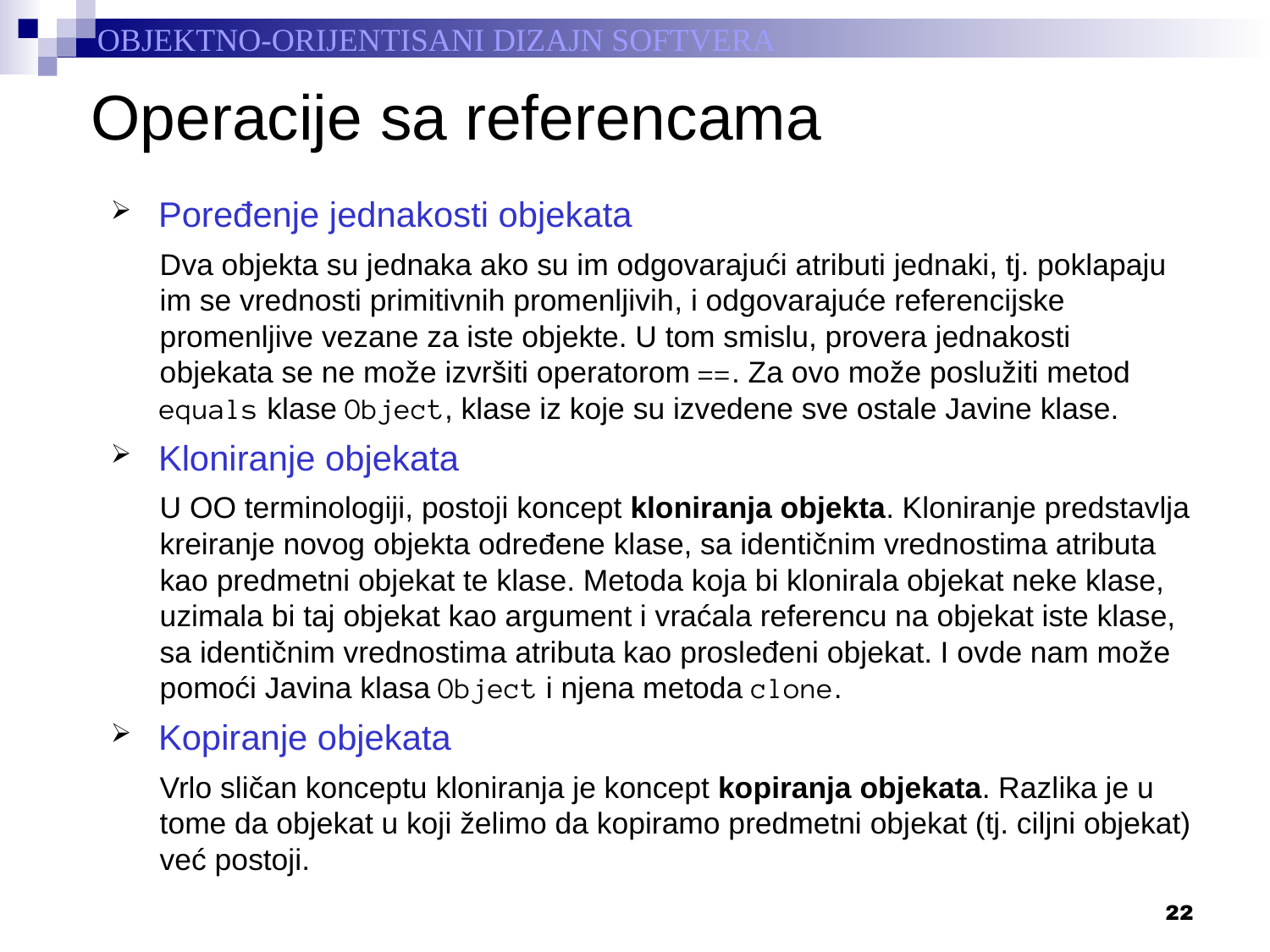

# Operacije sa referencama
Poređenje jednakosti objekata
Dva objekta su jednaka ako su im odgovarajući atributi jednaki, tj. poklapaju im se vrednosti primitivnih promenljivih, i odgovarajuće referencijske promenljive vezane za iste objekte. U tom smislu, provera jednakosti objekata se ne može izvršiti operatorom ==. Za ovo može poslužiti metod equals klase Object, klase iz koje su izvedene sve ostale Javine klase.
Kloniranje objekata
U OO terminologiji, postoji koncept kloniranja objekta. Kloniranje predstavlja kreiranje novog objekta određene klase, sa identičnim vrednostima atributa kao predmetni objekat te klase. Metoda koja bi klonirala objekat neke klase, uzimala bi taj objekat kao argument i vraćala referencu na objekat iste klase, sa identičnim vrednostima atributa kao prosleđeni objekat. I ovde nam može pomoći Javina klasa Object i njena metoda clone.
Kopiranje objekata
Vrlo sličan konceptu kloniranja je koncept kopiranja objekata. Razlika je u tome da objekat u koji želimo da kopiramo predmetni objekat (tj. ciljni objekat) već postoji.
22